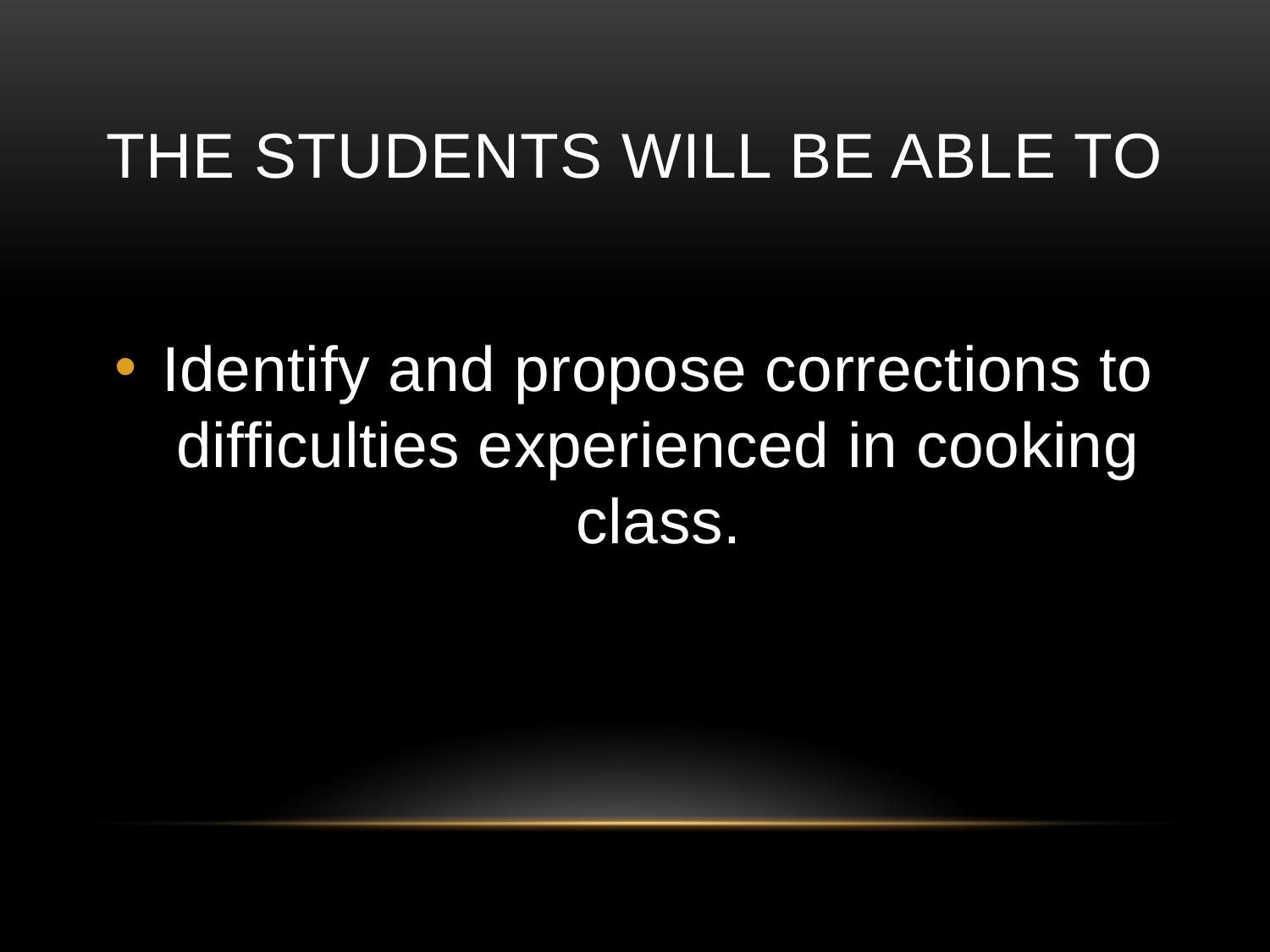

# The Students Will be able to

Identify and propose corrections to difficulties experienced in cooking class.